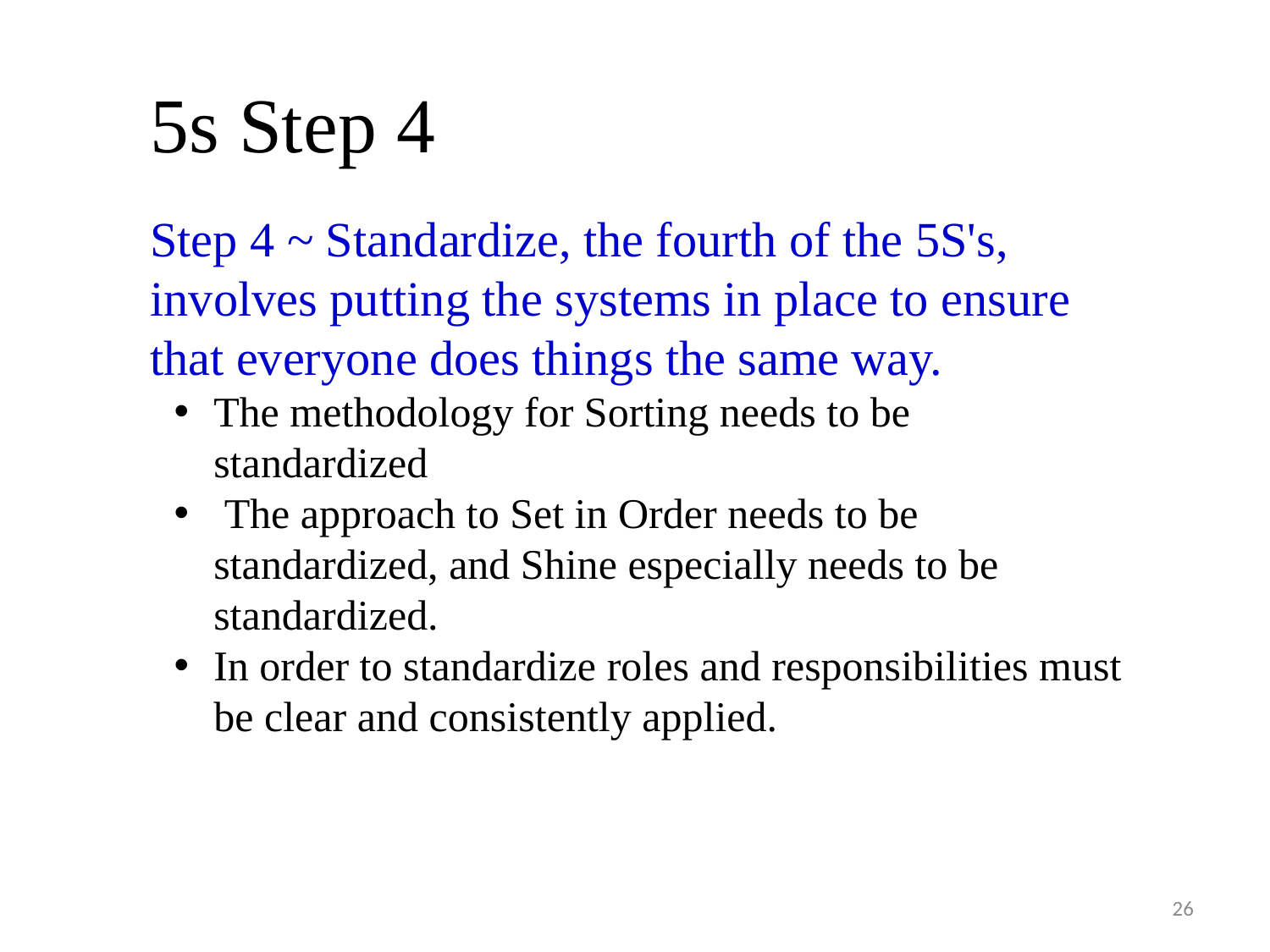

# 5s Step 4
Step 4 ~ Standardize, the fourth of the 5S's, involves putting the systems in place to ensure that everyone does things the same way.
The methodology for Sorting needs to be standardized
 The approach to Set in Order needs to be standardized, and Shine especially needs to be standardized.
In order to standardize roles and responsibilities must be clear and consistently applied.

26